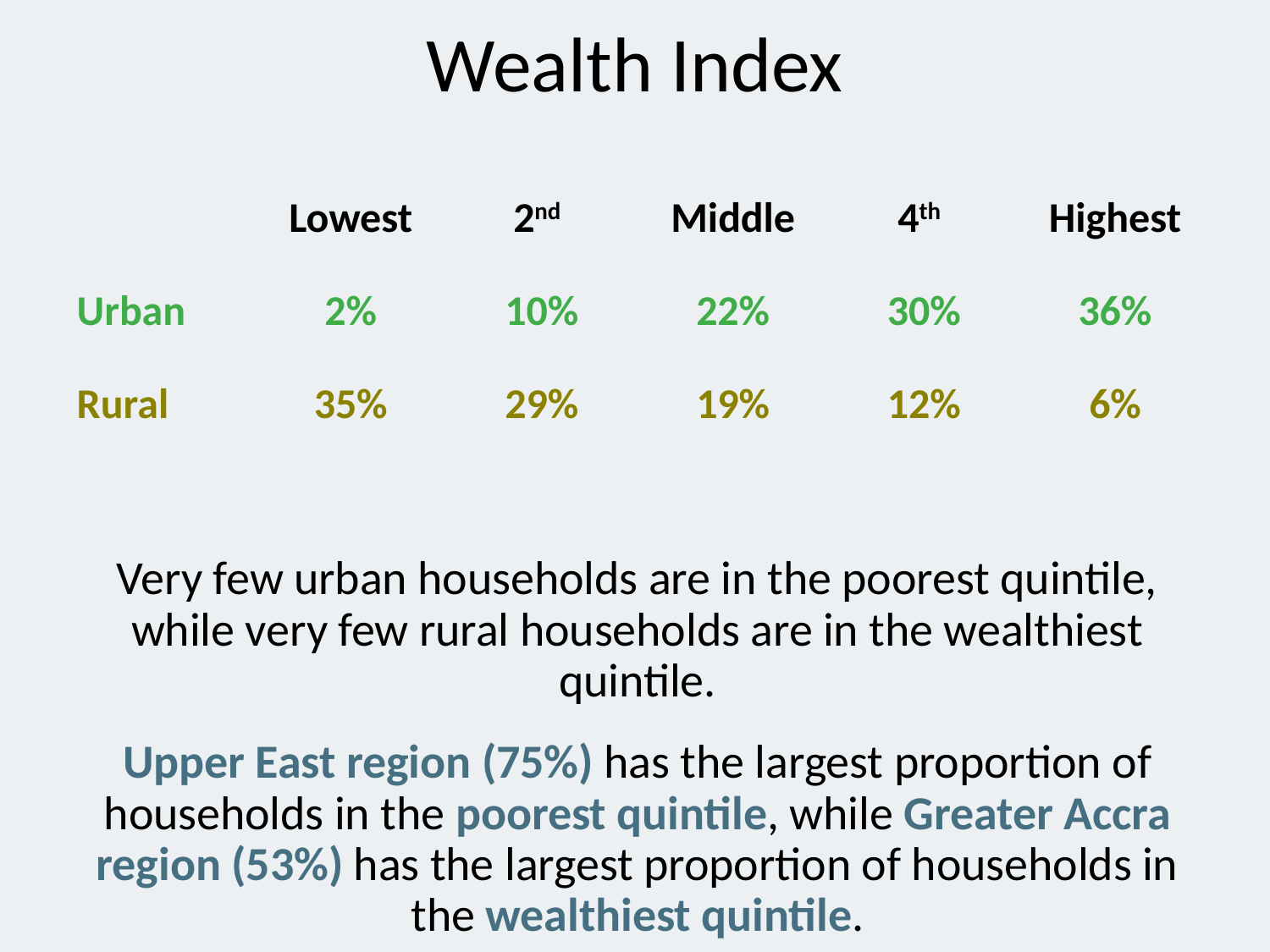

# Wealth Index
|  | Lowest | 2nd | Middle | 4th | Highest |
| --- | --- | --- | --- | --- | --- |
| Urban | 2% | 10% | 22% | 30% | 36% |
| Rural | 35% | 29% | 19% | 12% | 6% |
Very few urban households are in the poorest quintile, while very few rural households are in the wealthiest quintile.
Upper East region (75%) has the largest proportion of households in the poorest quintile, while Greater Accra region (53%) has the largest proportion of households in the wealthiest quintile.